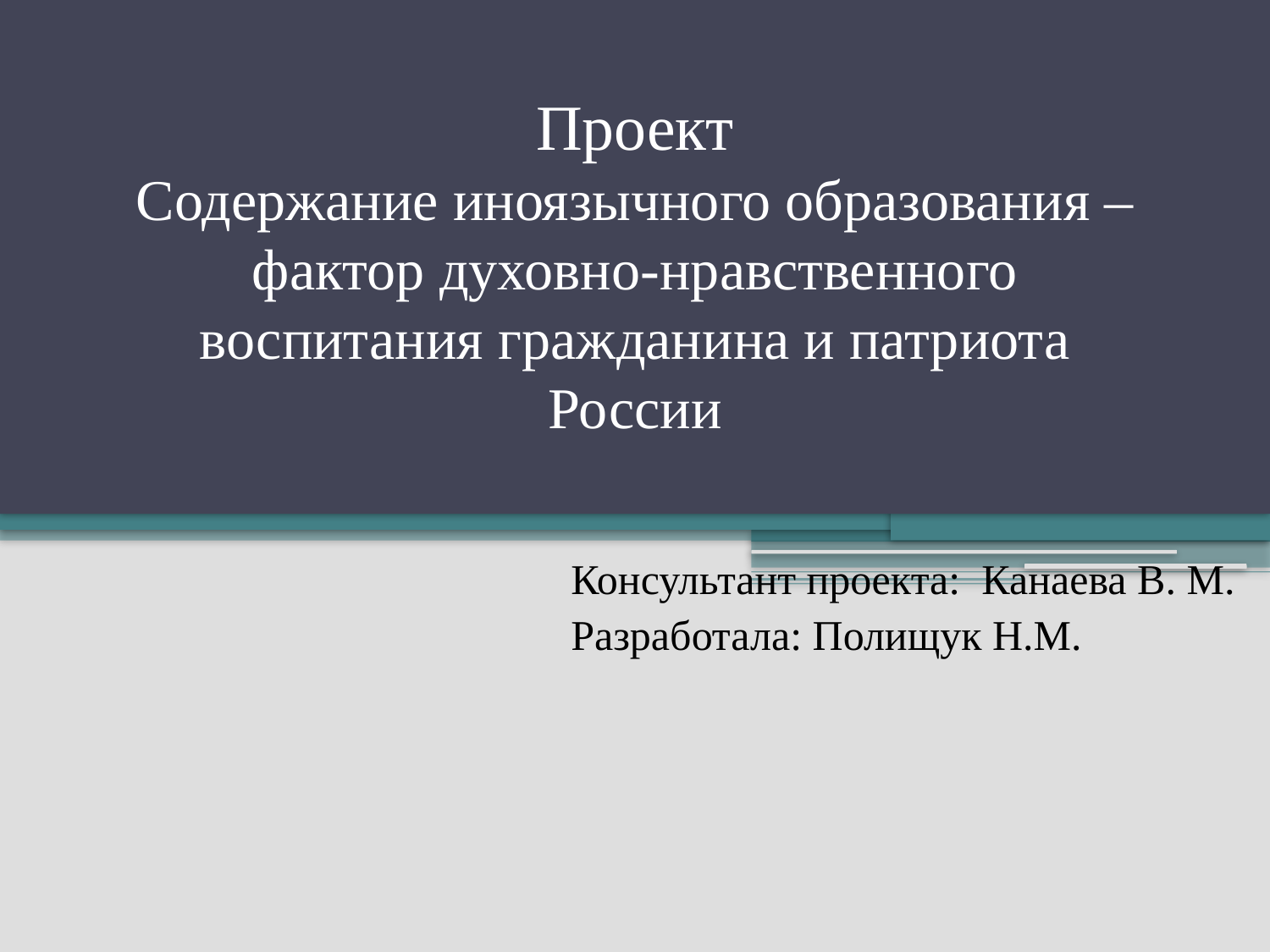

# Проект Содержание иноязычного образования –фактор духовно-нравственного воспитания гражданина и патриота России
        Консультант проекта:  Канаева В. М.
        Разработала: Полищук Н.М.